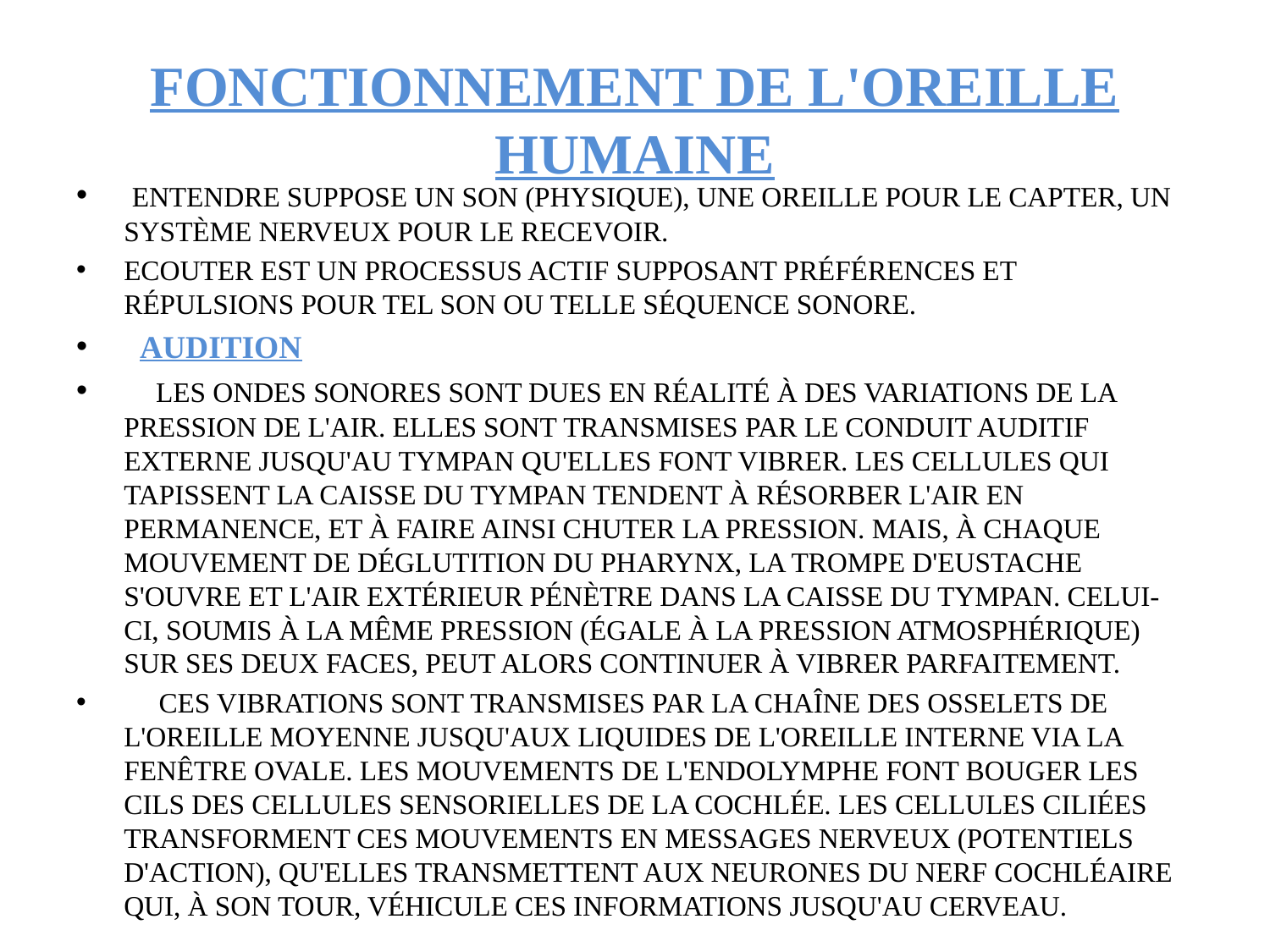

# Fonctionnement de l'oreille humaine
 Entendre suppose un son (physique), une oreille pour le capter, un système nerveux pour le recevoir.
Ecouter est un processus actif supposant préférences et répulsions pour tel son ou telle séquence sonore.
  Audition
    Les ondes sonores sont dues en réalité à des variations de la pression de l'air. Elles sont transmises par le conduit auditif externe jusqu'au tympan qu'elles font vibrer. Les cellules qui tapissent la caisse du tympan tendent à résorber l'air en permanence, et à faire ainsi chuter la pression. Mais, à chaque mouvement de déglutition du pharynx, la trompe d'Eustache s'ouvre et l'air extérieur pénètre dans la caisse du tympan. Celui-ci, soumis à la même pression (égale à la pression atmosphérique) sur ses deux faces, peut alors continuer à vibrer parfaitement.
     Ces vibrations sont transmises par la chaîne des osselets de l'oreille moyenne jusqu'aux liquides de l'oreille interne via la fenêtre ovale. Les mouvements de l'endolymphe font bouger les cils des cellules sensorielles de la cochlée. Les cellules ciliées transforment ces mouvements en messages nerveux (potentiels d'action), qu'elles transmettent aux neurones du nerf cochléaire qui, à son tour, véhicule ces informations jusqu'au cerveau.